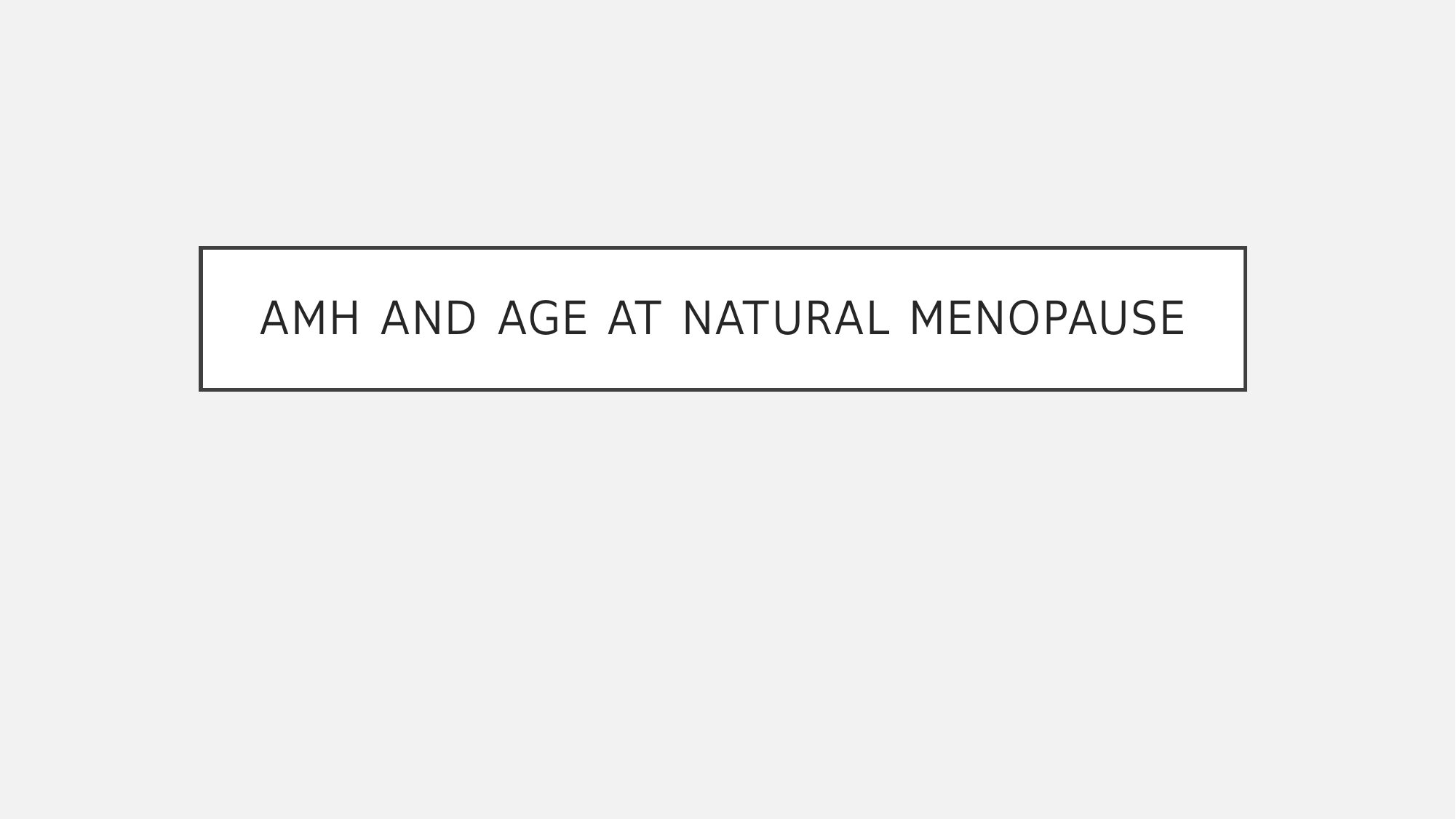

# AMH AND AGE AT NATURAL MENOPAUSE